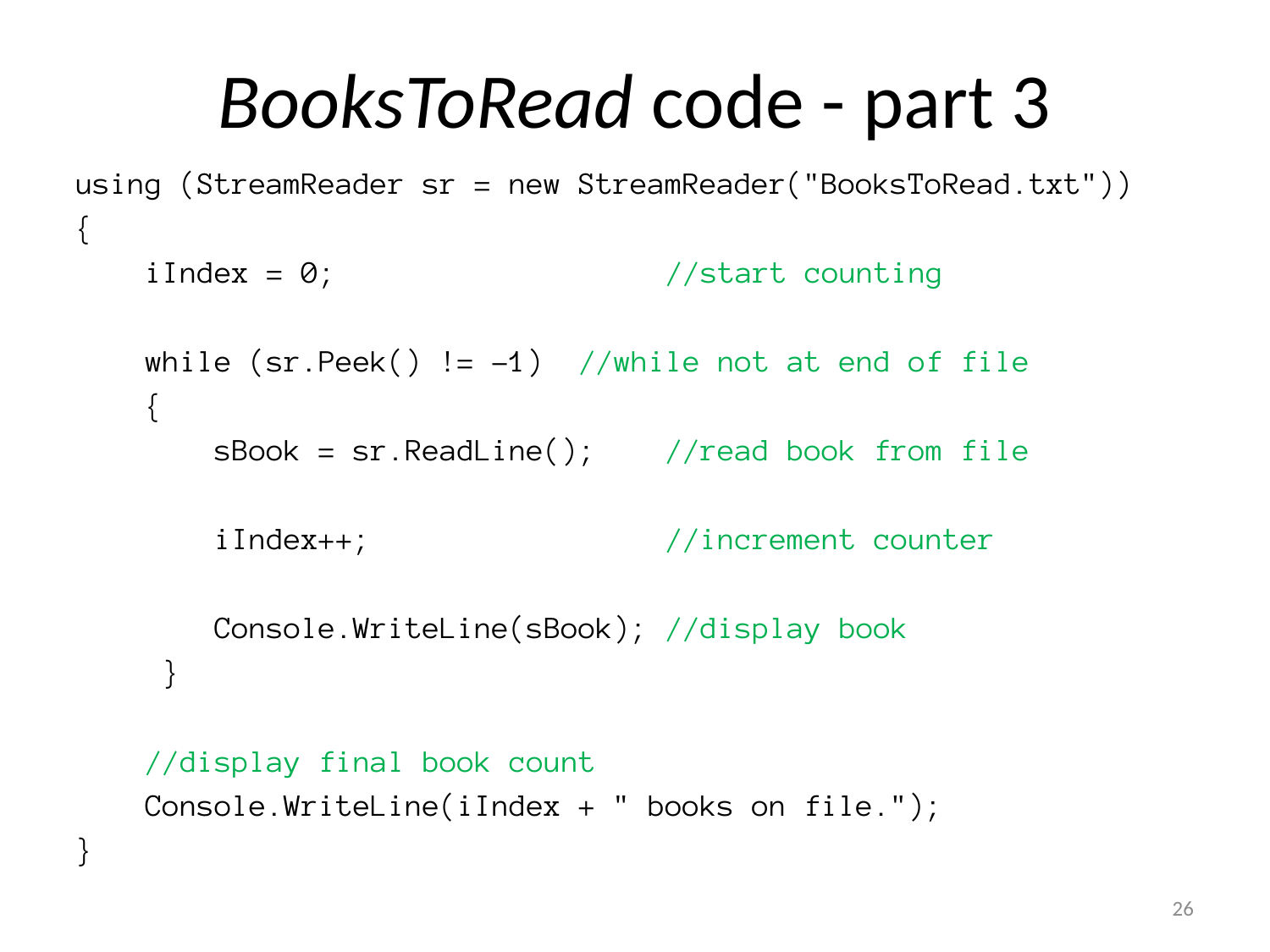

# BooksToRead code - part 3
using (StreamReader sr = new StreamReader("BooksToRead.txt"))
{
    iIndex = 0;                   //start counting

    while (sr.Peek() != -1)  //while not at end of file
    {
        sBook = sr.ReadLine();    //read book from file

        iIndex++;                 //increment counter

        Console.WriteLine(sBook); //display book
     }

    //display final book count
    Console.WriteLine(iIndex + " books on file.");
}

26